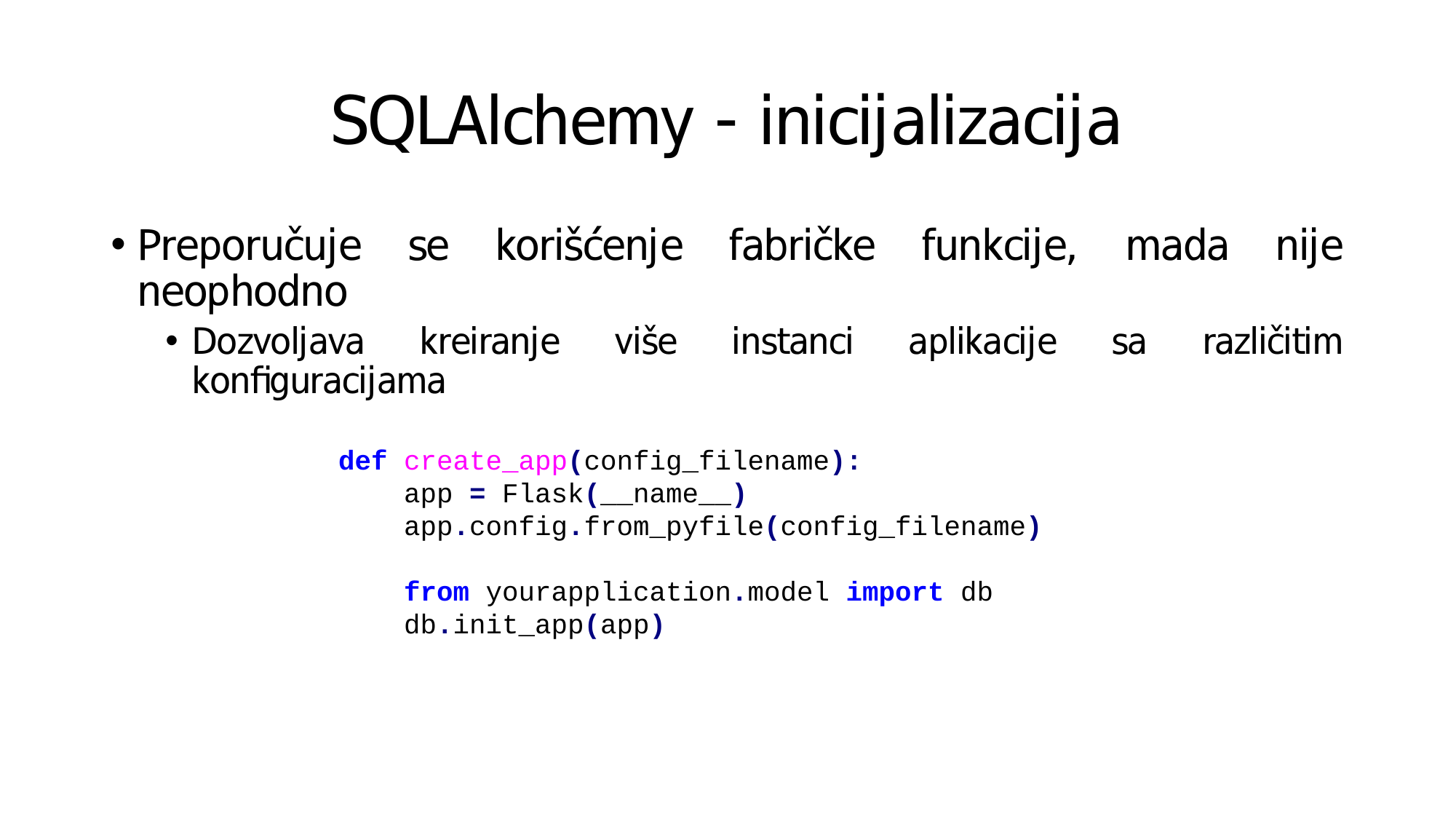

# SQLAlchemy - inicijalizacija
Preporučuje se korišćenje fabričke funkcije, mada nije neophodno
Dozvoljava kreiranje više instanci aplikacije sa različitim konfiguracijama
def create_app(config_filename):
    app = Flask(__name__)
    app.config.from_pyfile(config_filename)

    from yourapplication.model import db
    db.init_app(app)